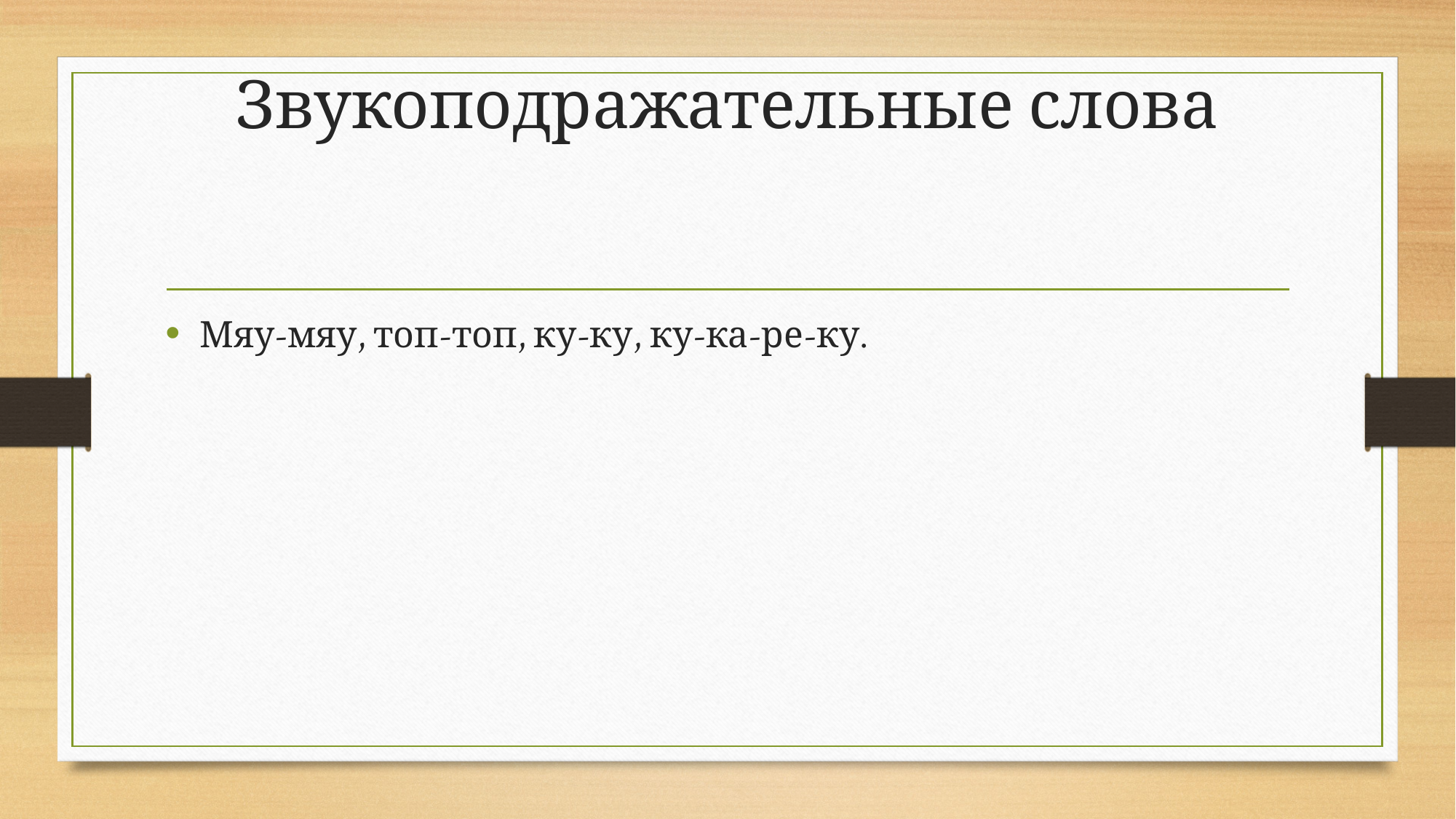

# Звукоподражательные слова
Мяу-мяу, топ-топ, ку-ку, ку-ка-ре-ку.